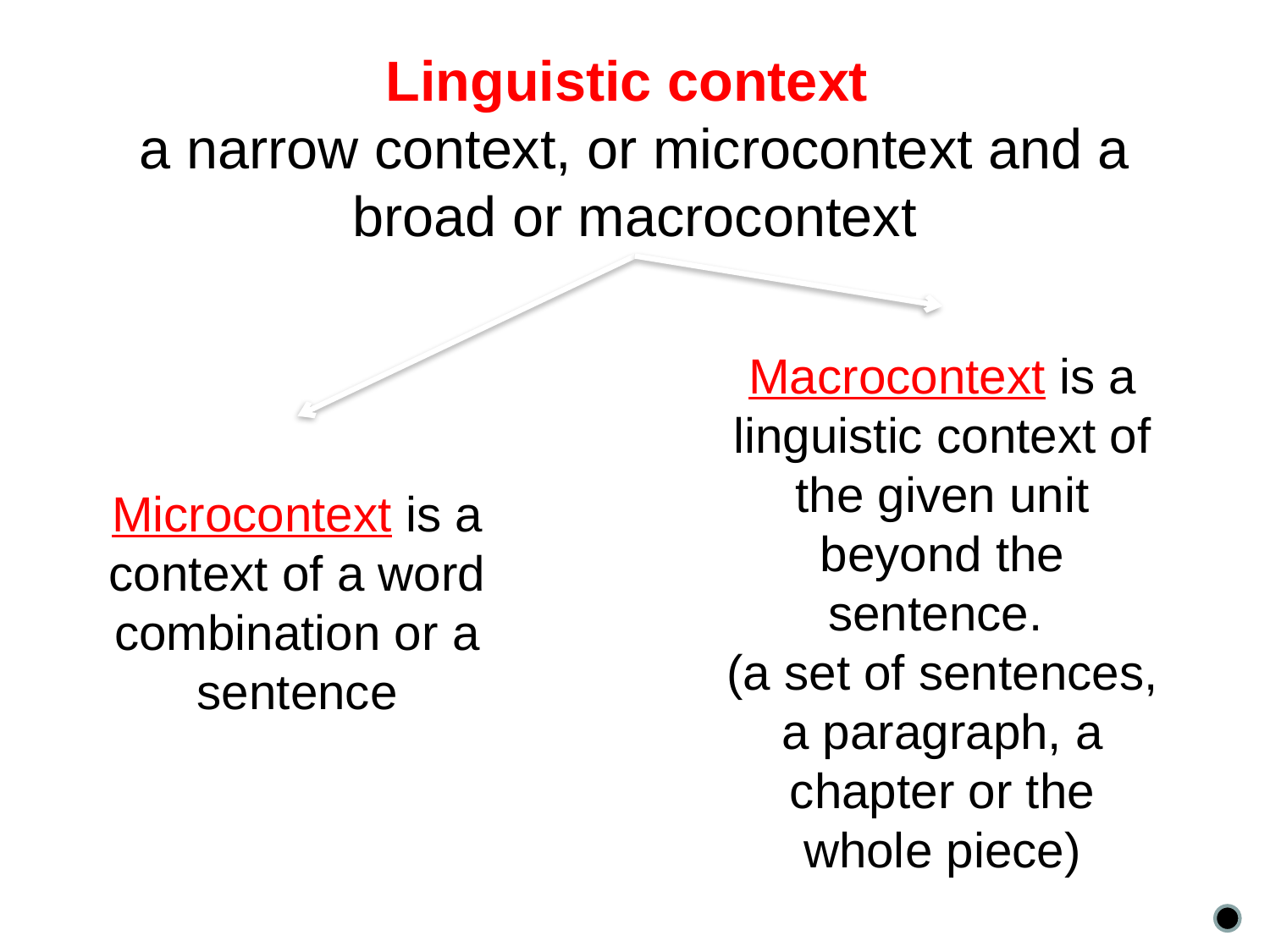

Linguistic context
a narrow context, or microcontext and a broad or macrocontext
Microcontext is a context of a word combination or a sentence
Macrocontext is a linguistic context of the given unit beyond the sentence.
(a set of sentences, a paragraph, a chapter or the whole piece)